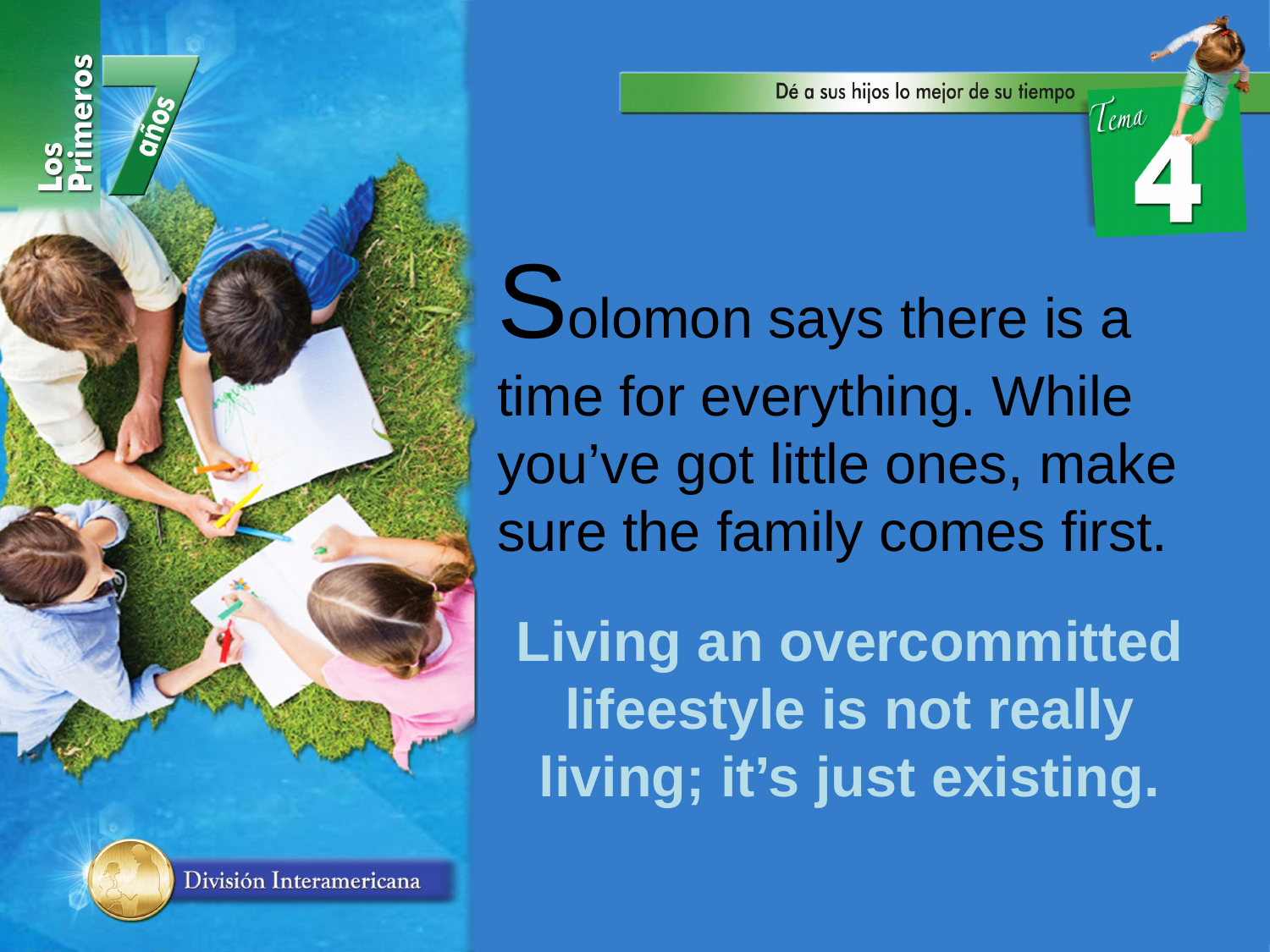

Solomon says there is a time for everything. While you’ve got little ones, make sure the family comes first.

Living an overcommitted lifeestyle is not really living; it’s just existing.